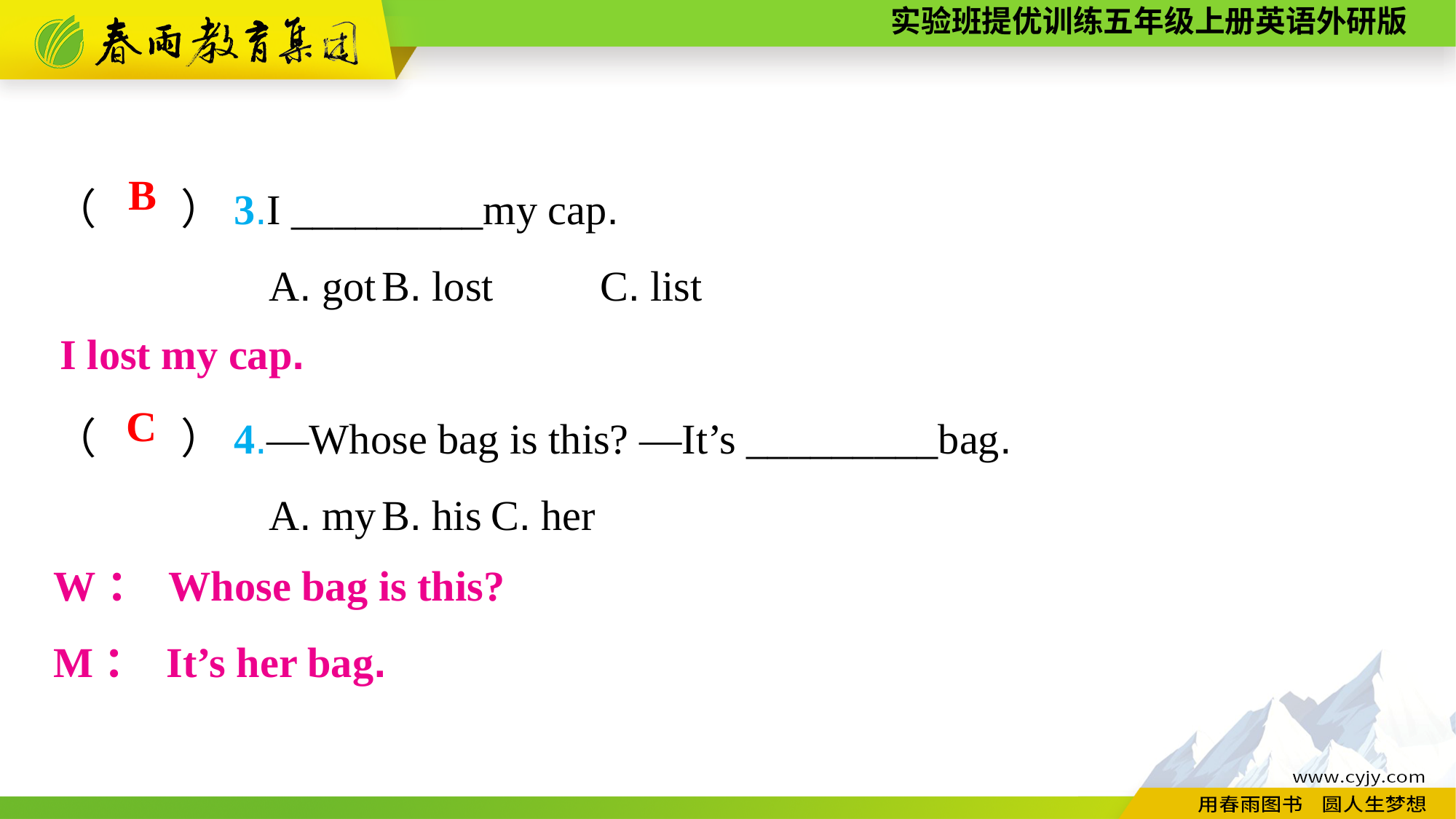

（　　）3.I _________my cap.
A. got	B. lost	C. list

（　　）4.—Whose bag is this? —It’s _________bag.
A. my	B. his	C. her
B
I lost my cap.
C
W： Whose bag is this?
M： It’s her bag.